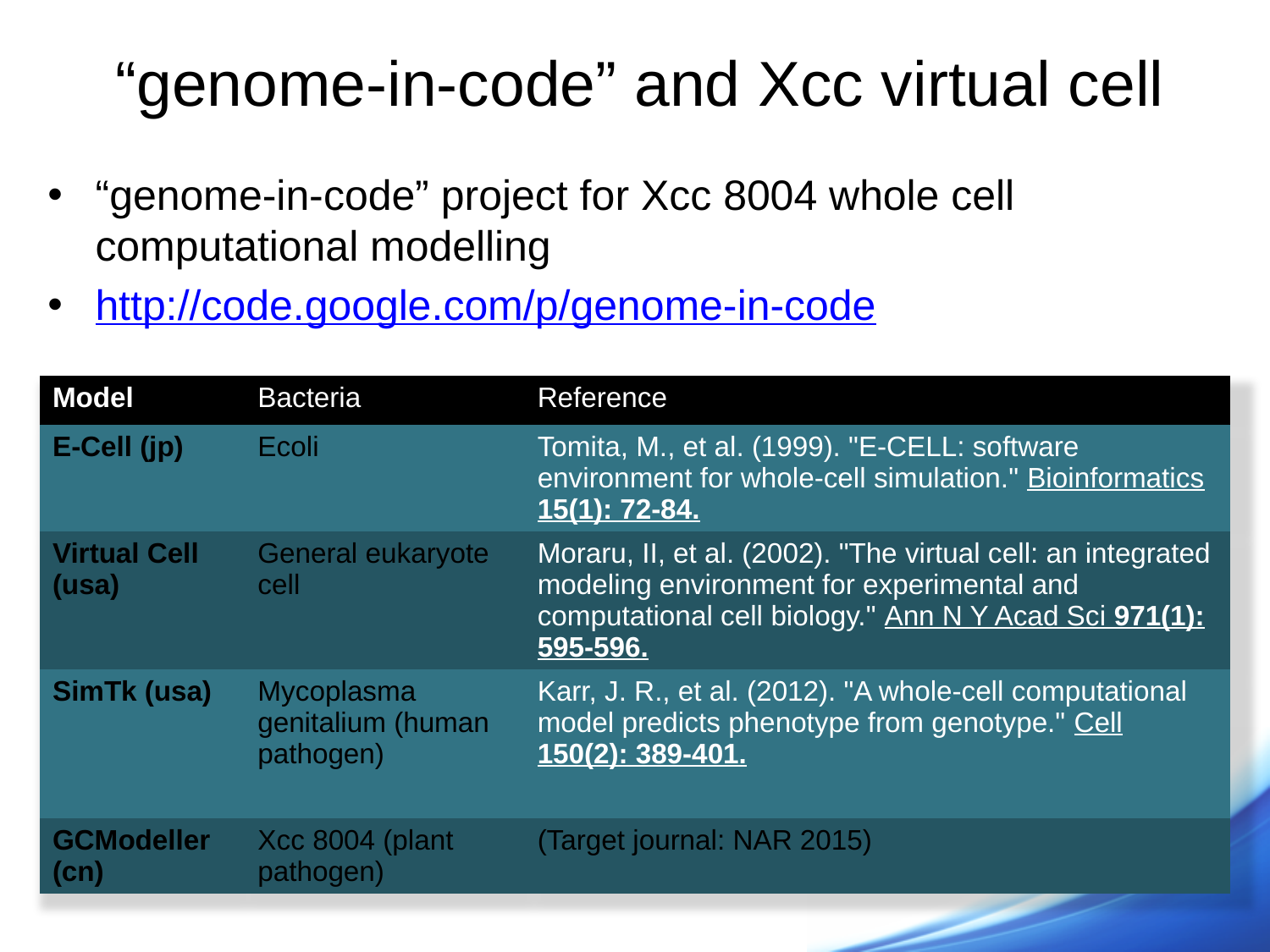

# “genome-in-code” and Xcc virtual cell
“genome-in-code” project for Xcc 8004 whole cell computational modelling
http://code.google.com/p/genome-in-code

| Model | Bacteria | Reference |
| --- | --- | --- |
| E-Cell (jp) | Ecoli | Tomita, M., et al. (1999). "E-CELL: software environment for whole-cell simulation." Bioinformatics 15(1): 72-84. |
| Virtual Cell (usa) | General eukaryote cell | Moraru, II, et al. (2002). "The virtual cell: an integrated modeling environment for experimental and computational cell biology." Ann N Y Acad Sci 971(1): 595-596. |
| SimTk (usa) | Mycoplasma genitalium (human pathogen) | Karr, J. R., et al. (2012). "A whole-cell computational model predicts phenotype from genotype." Cell 150(2): 389-401. |
| GCModeller (cn) | Xcc 8004 (plant pathogen) | (Target journal: NAR 2015) |